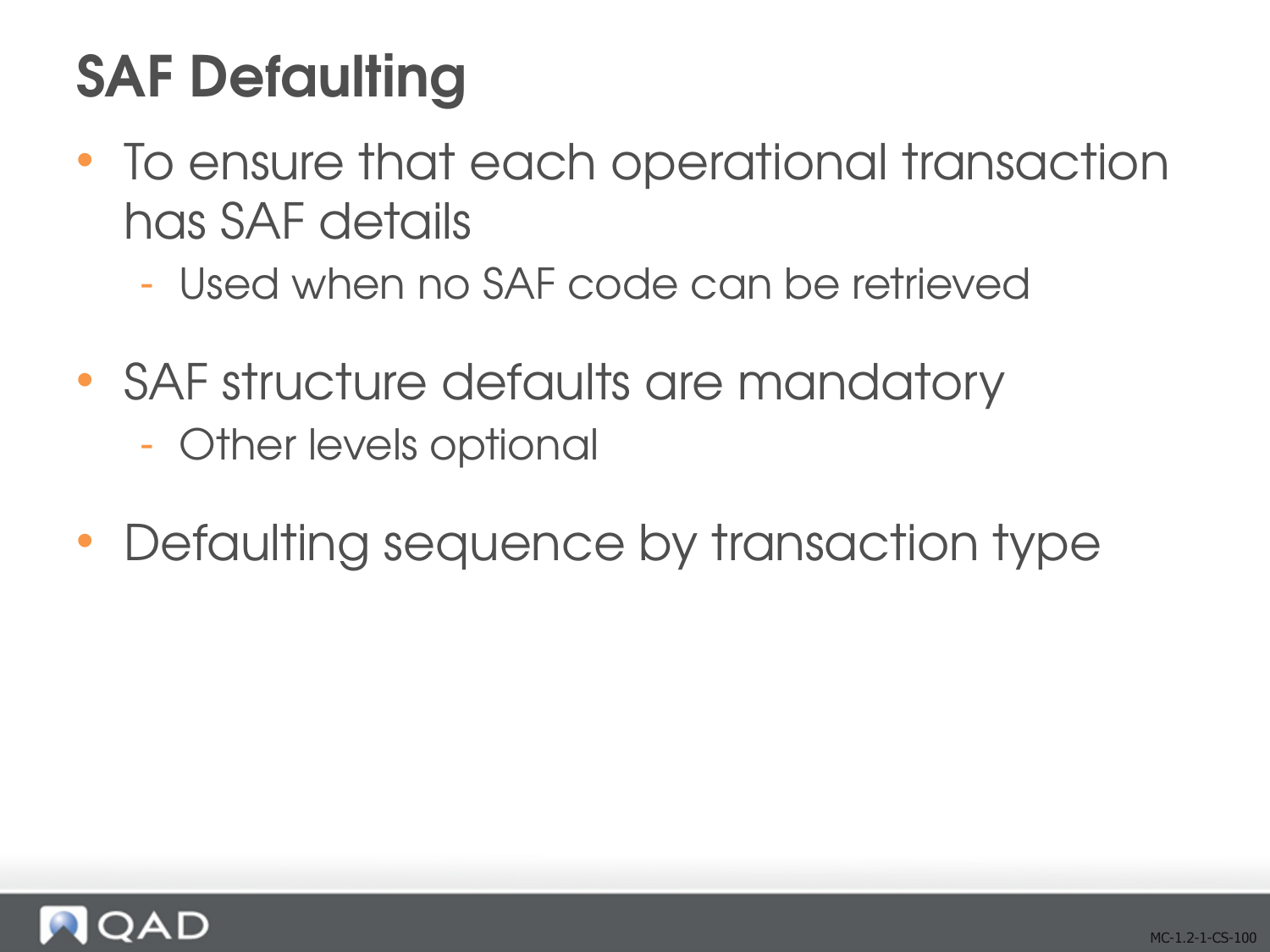

# SAF Defaulting
To ensure that each operational transaction has SAF details
Used when no SAF code can be retrieved
SAF structure defaults are mandatory
Other levels optional
Defaulting sequence by transaction type
MC-1.2-1-CS-100